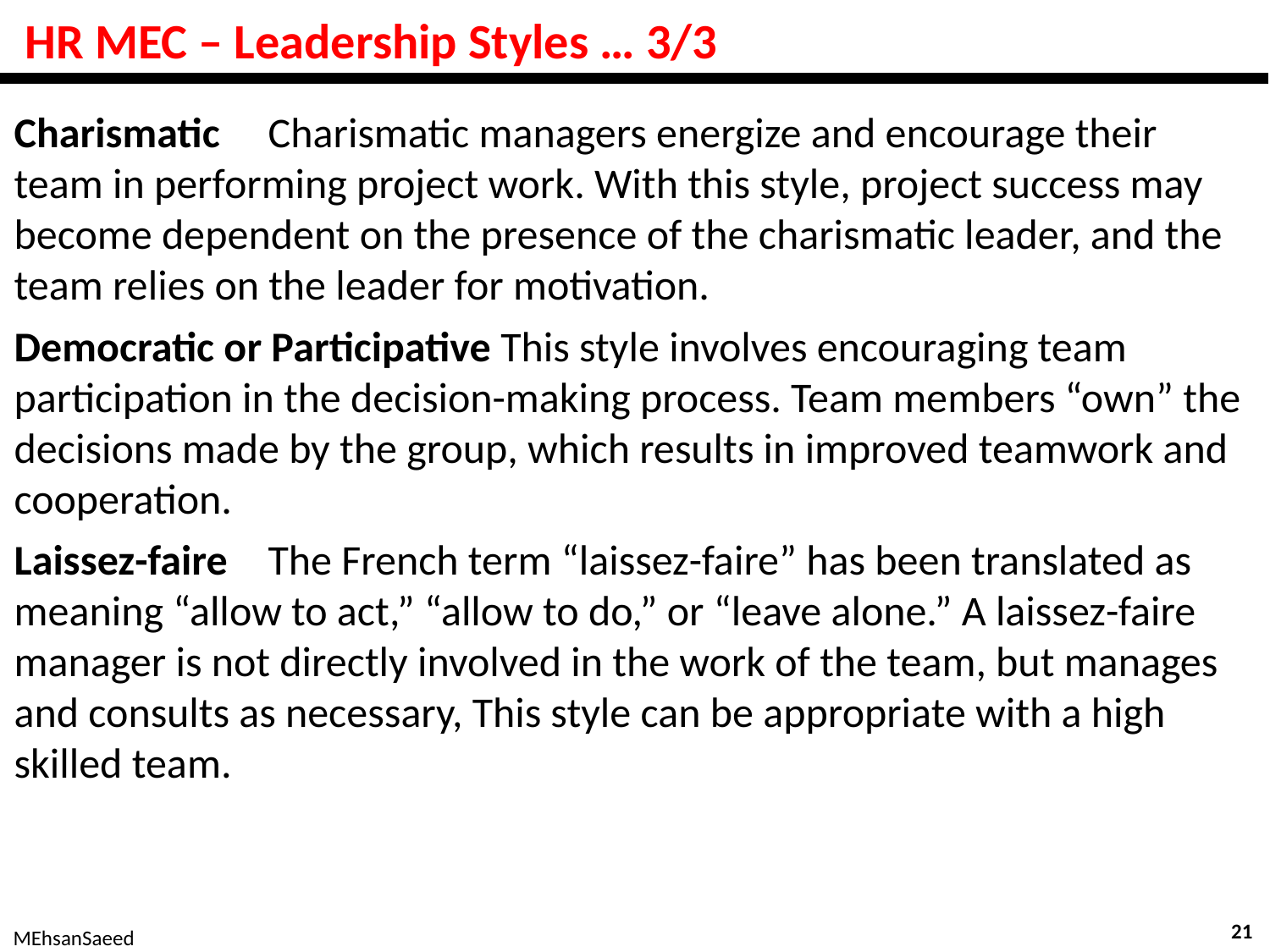

# HR MEC – Leadership Styles … 3/3
Charismatic	Charismatic managers energize and encourage their team in performing project work. With this style, project success may become dependent on the presence of the charismatic leader, and the team relies on the leader for motivation.
Democratic or Participative This style involves encouraging team participation in the decision-making process. Team members “own” the decisions made by the group, which results in improved teamwork and cooperation.
Laissez-faire	The French term “laissez-faire” has been translated as meaning “allow to act,” “allow to do,” or “leave alone.” A laissez-faire manager is not directly involved in the work of the team, but manages and consults as necessary, This style can be appropriate with a high skilled team.
21
MEhsanSaeed